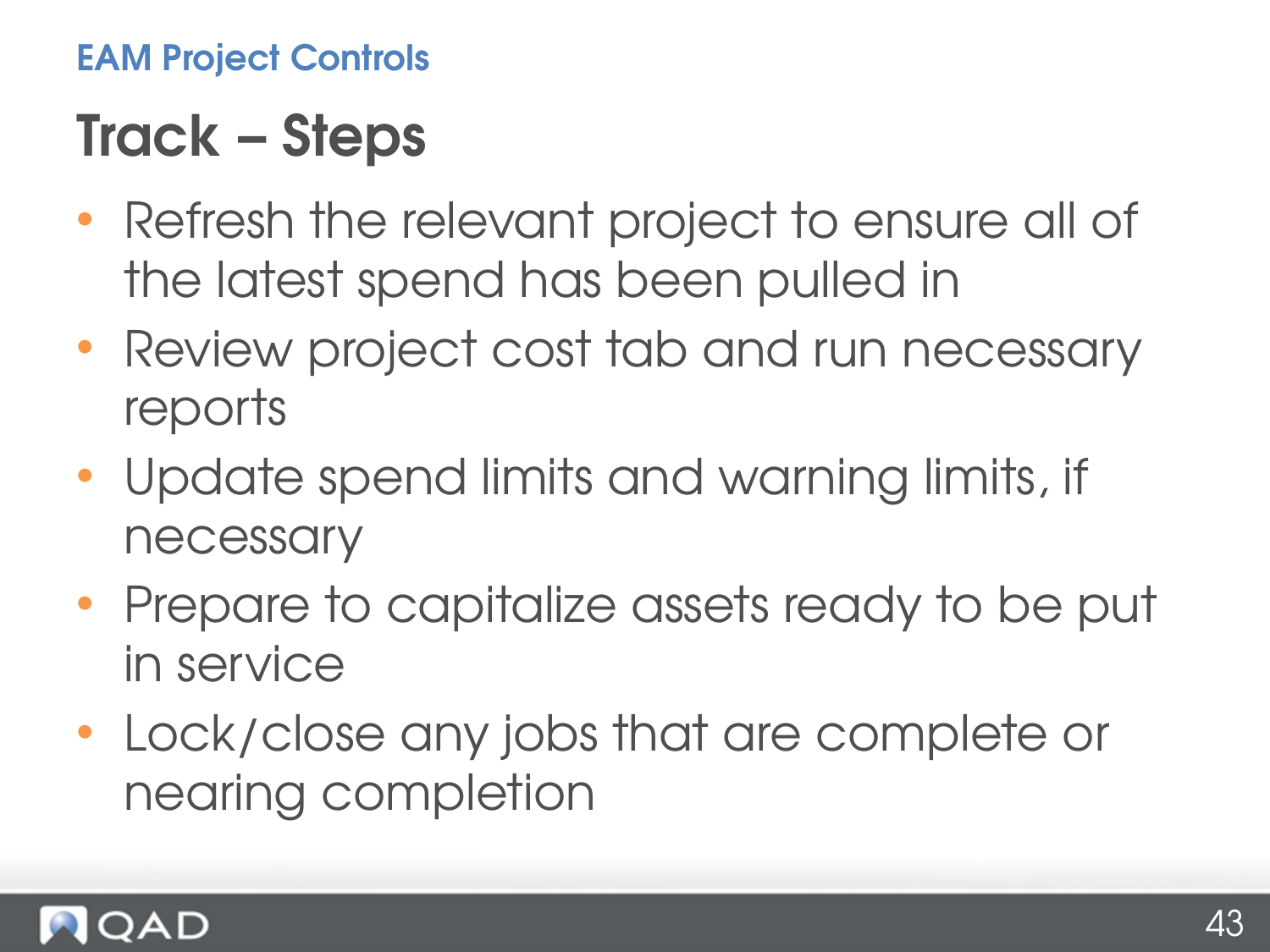

EAM Project Controls
# Track – Steps
Refresh the relevant project to ensure all of the latest spend has been pulled in
Review project cost tab and run necessary reports
Update spend limits and warning limits, if necessary
Prepare to capitalize assets ready to be put in service
Lock/close any jobs that are complete or nearing completion
43